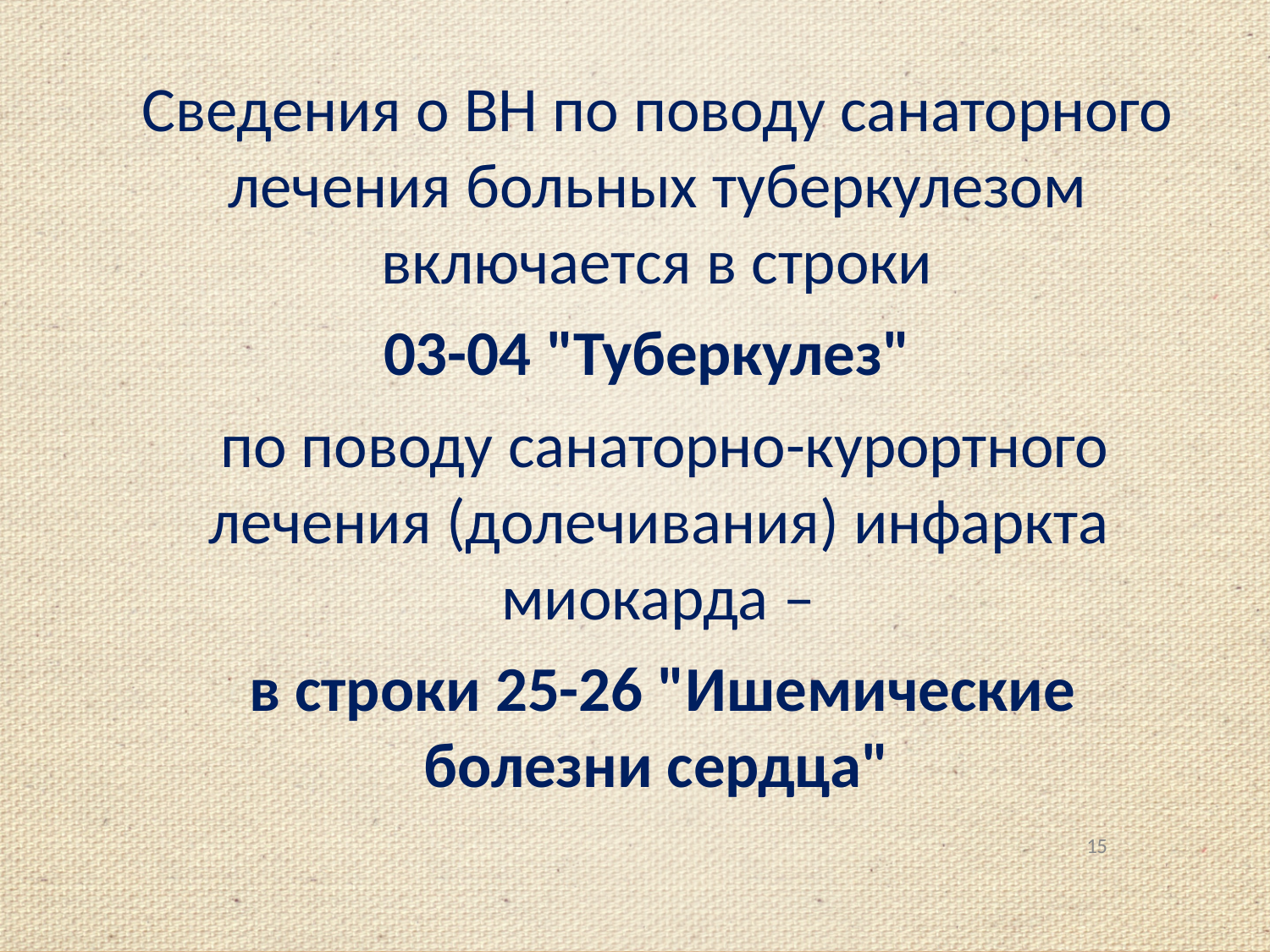

Сведения о ВН по поводу санаторного лечения больных туберкулезом включается в строки
03-04 "Туберкулез"
по поводу санаторно-курортного лечения (долечивания) инфаркта миокарда –
в строки 25-26 "Ишемические болезни сердца"
15